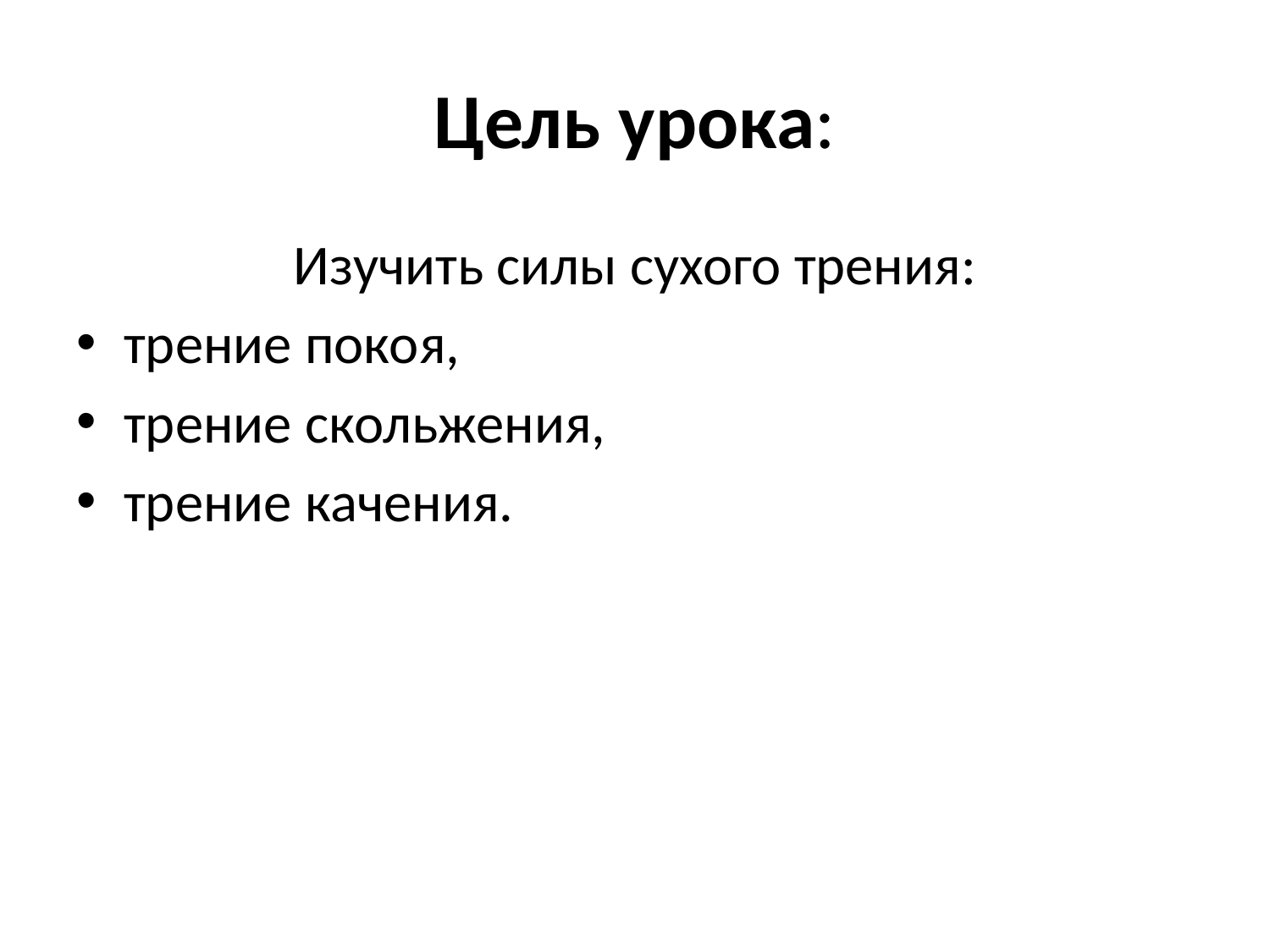

# Цель урока:
Изучить силы сухого трения:
трение покоя,
трение скольжения,
трение качения.